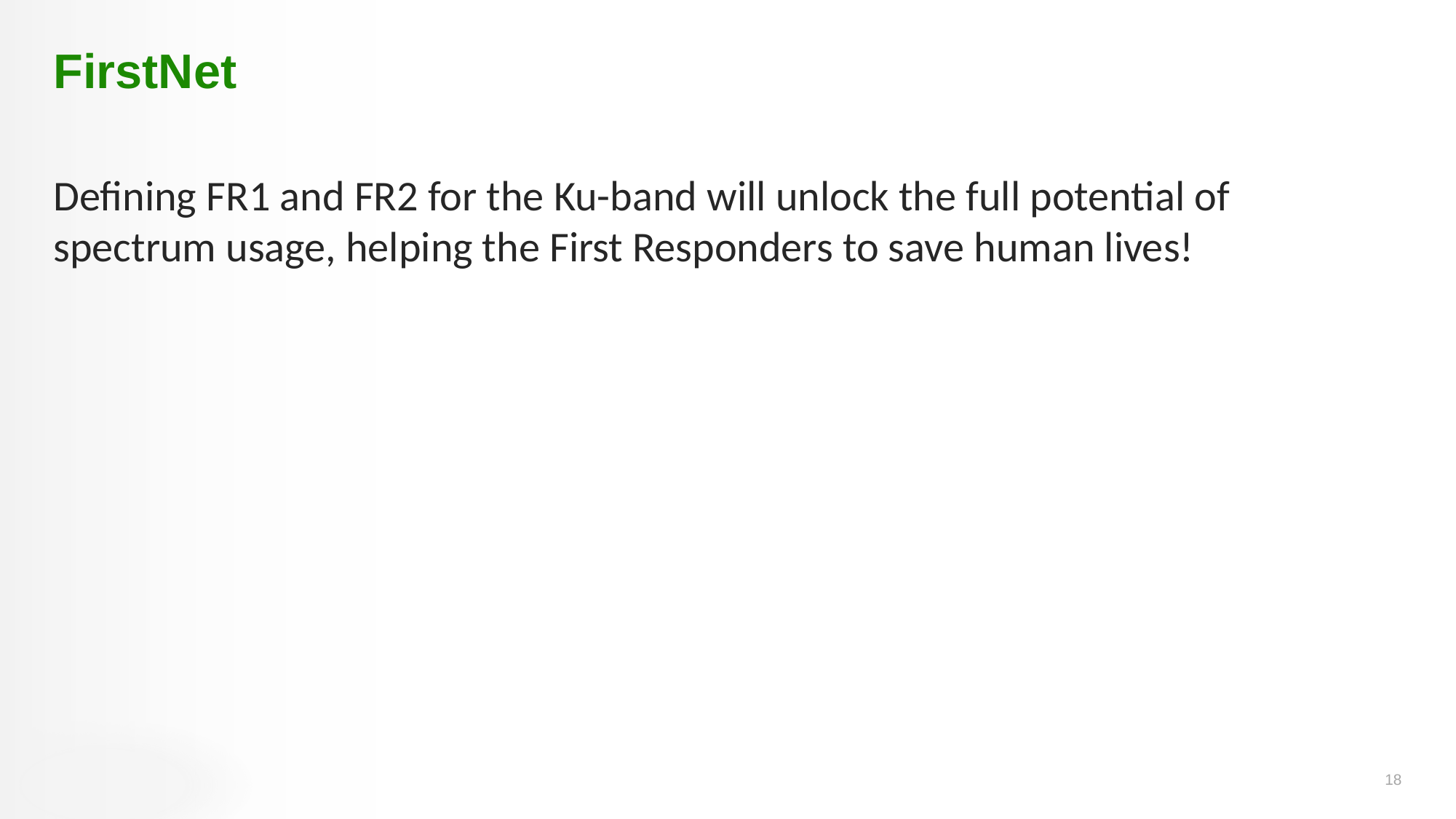

# FirstNet
Defining FR1 and FR2 for the Ku-band will unlock the full potential of spectrum usage, helping the First Responders to save human lives!